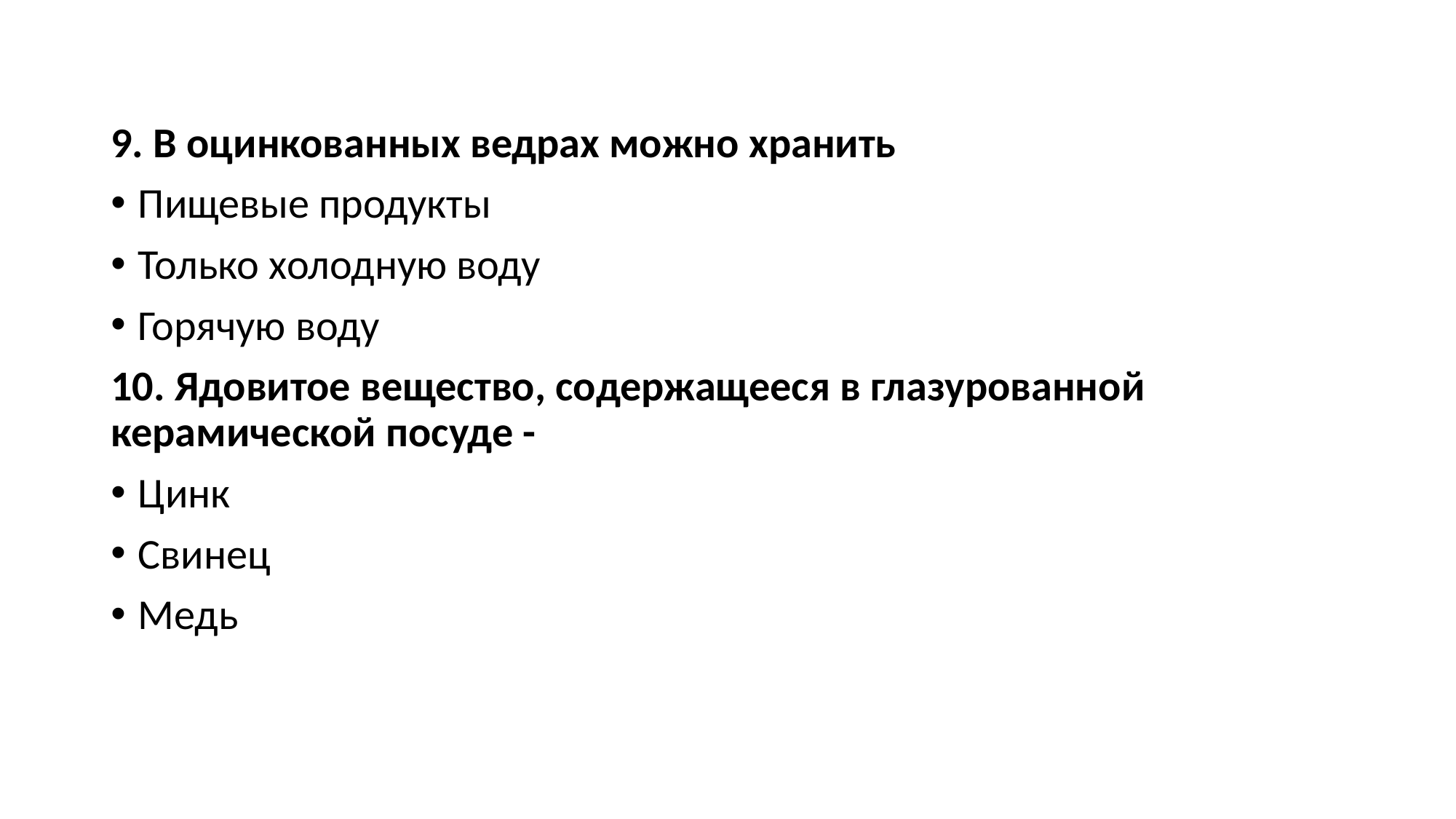

9. В оцинкованных ведрах можно хранить
Пищевые продукты
Только холодную воду
Горячую воду
10. Ядовитое вещество, содержащееся в глазурованной керамической посуде -
Цинк
Свинец
Медь